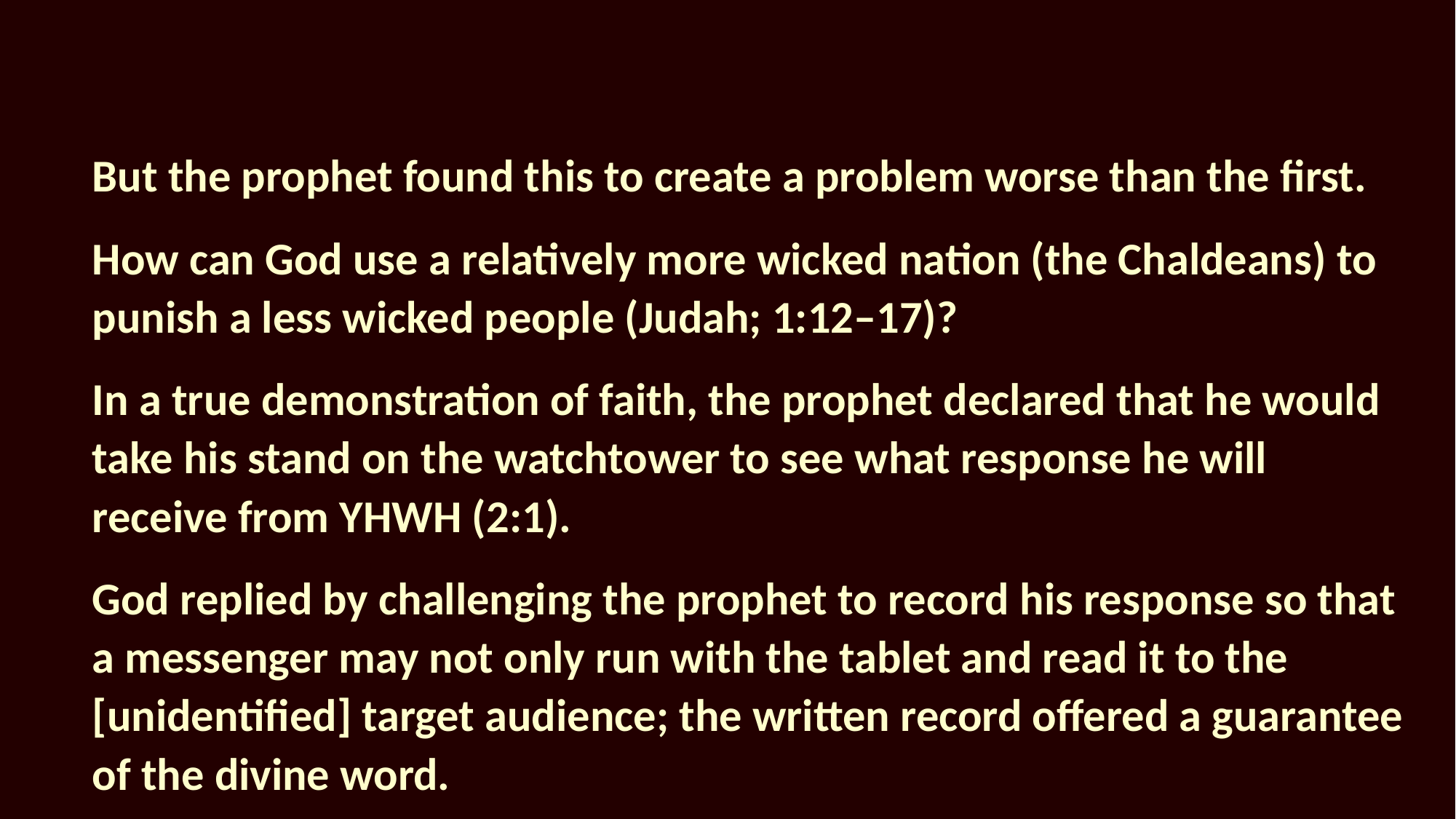

But the prophet found this to create a problem worse than the first.
How can God use a relatively more wicked nation (the Chaldeans) to punish a less wicked people (Judah; 1:12–17)?
In a true demonstration of faith, the prophet declared that he would take his stand on the watchtower to see what response he will receive from YHWH (2:1).
God replied by challenging the prophet to record his response so that a messenger may not only run with the tablet and read it to the [unidentified] target audience; the written record offered a guarantee of the divine word.